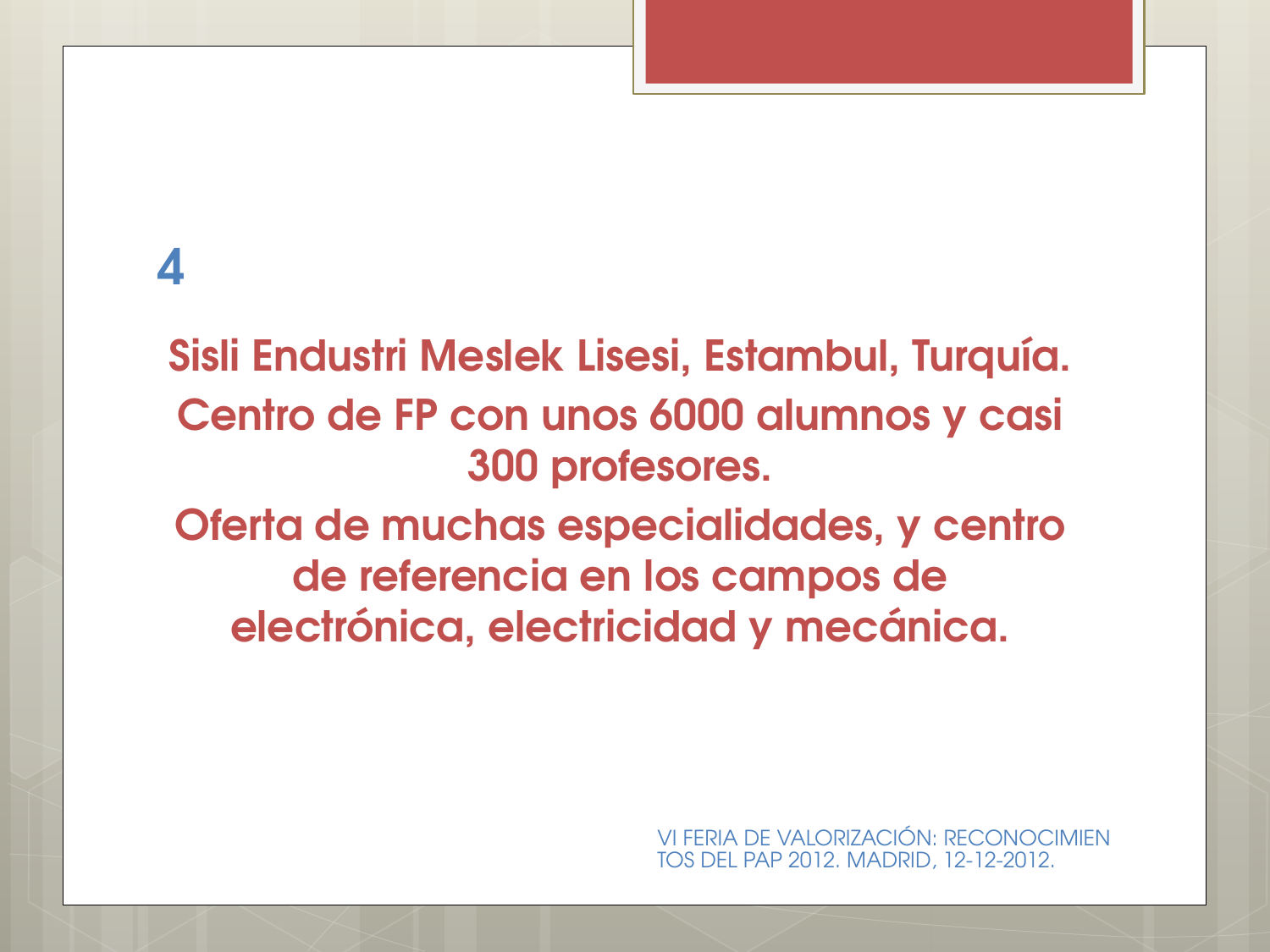

# 4
Sisli Endustri Meslek Lisesi, Estambul, Turquía.
Centro de FP con unos 6000 alumnos y casi 300 profesores.
Oferta de muchas especialidades, y centro de referencia en los campos de electrónica, electricidad y mecánica.
VI FERIA DE VALORIZACIÓN: RECONOCIMIENTOS DEL PAP 2012. MADRID, 12-12-2012.